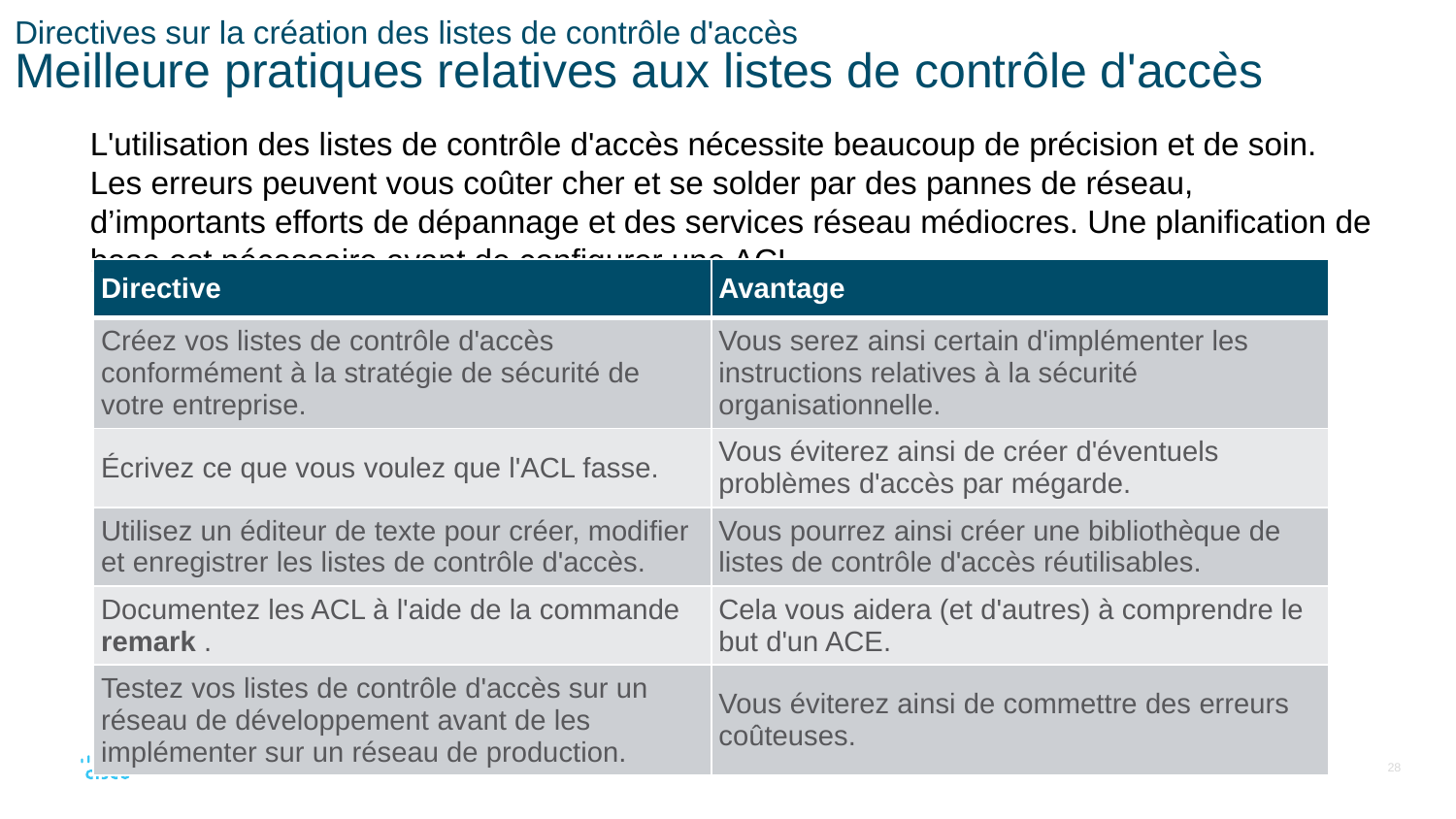

# Directives sur la création des listes de contrôle d'accès Meilleure pratiques relatives aux listes de contrôle d'accès
L'utilisation des listes de contrôle d'accès nécessite beaucoup de précision et de soin. Les erreurs peuvent vous coûter cher et se solder par des pannes de réseau, d’importants efforts de dépannage et des services réseau médiocres. Une planification de base est nécessaire avant de configurer une ACL.
| Directive | Avantage |
| --- | --- |
| Créez vos listes de contrôle d'accès conformément à la stratégie de sécurité de votre entreprise. | Vous serez ainsi certain d'implémenter les instructions relatives à la sécurité organisationnelle. |
| Écrivez ce que vous voulez que l'ACL fasse. | Vous éviterez ainsi de créer d'éventuels problèmes d'accès par mégarde. |
| Utilisez un éditeur de texte pour créer, modifier et enregistrer les listes de contrôle d'accès. | Vous pourrez ainsi créer une bibliothèque de listes de contrôle d'accès réutilisables. |
| Documentez les ACL à l'aide de la commande remark . | Cela vous aidera (et d'autres) à comprendre le but d'un ACE. |
| Testez vos listes de contrôle d'accès sur un réseau de développement avant de les implémenter sur un réseau de production. | Vous éviterez ainsi de commettre des erreurs coûteuses. |